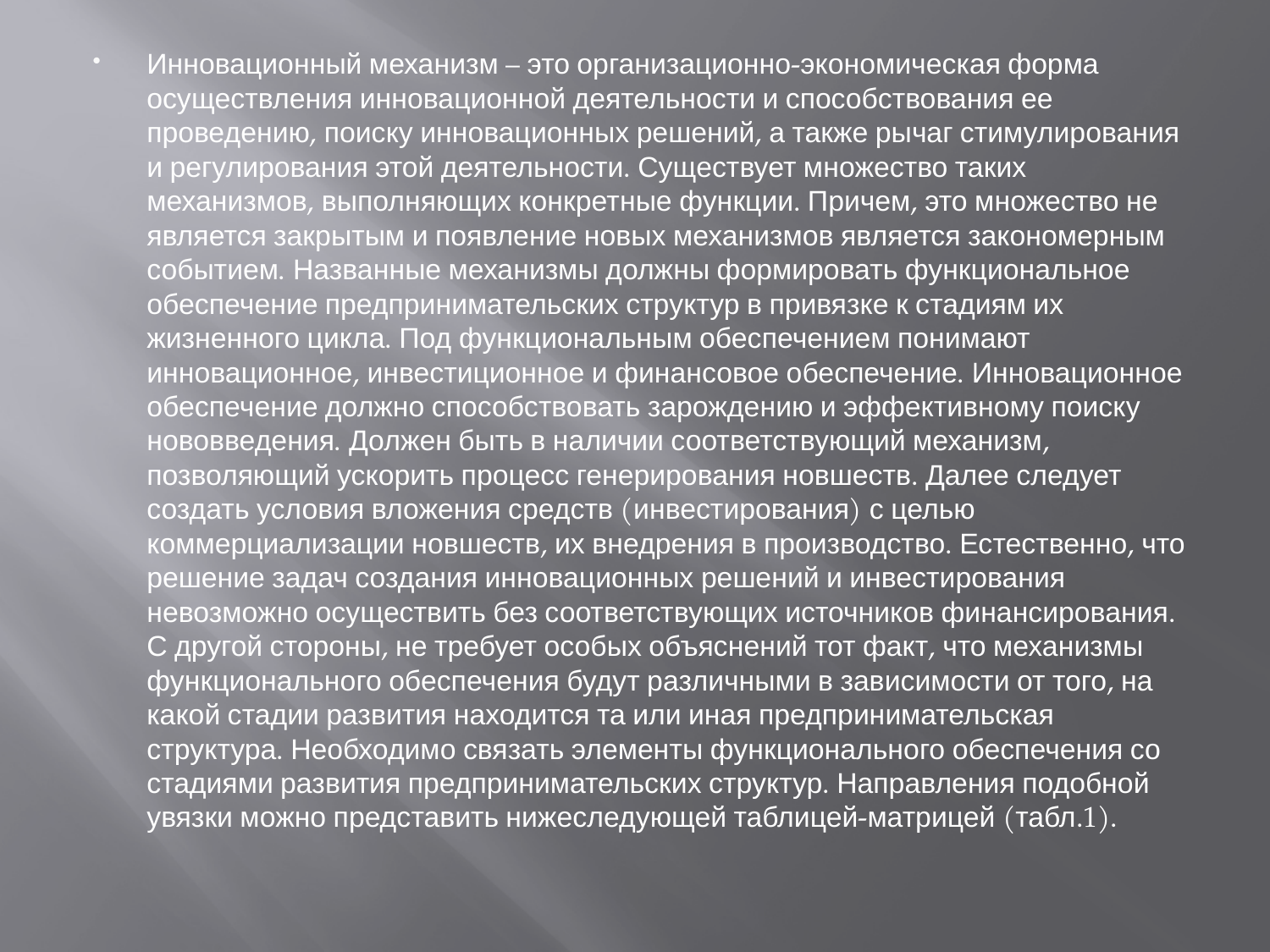

#
Инновационный механизм – это организационно-экономическая форма осуществления инновационной деятельности и способствования ее проведению, поиску инновационных решений, а также рычаг стимулирования и регулирования этой деятельности. Существует множество таких механизмов, выполняющих конкретные функции. Причем, это множество не является закрытым и появление новых механизмов является закономерным событием. Названные механизмы должны формировать функциональное обеспечение предпринимательских структур в привязке к стадиям их жизненного цикла. Под функциональным обеспечением понимают инновационное, инвестиционное и финансовое обеспечение. Инновационное обеспечение должно способствовать зарождению и эффективному поиску нововведения. Должен быть в наличии соответствующий механизм, позволяющий ускорить процесс генерирования новшеств. Далее следует создать условия вложения средств (инвестирования) с целью коммерциализации новшеств, их внедрения в производство. Естественно, что решение задач создания инновационных решений и инвестирования невозможно осуществить без соответствующих источников финансирования. С другой стороны, не требует особых объяснений тот факт, что механизмы функционального обеспечения будут различными в зависимости от того, на какой стадии развития находится та или иная предпринимательская структура. Необходимо связать элементы функционального обеспечения со стадиями развития предпринимательских структур. Направления подобной увязки можно представить нижеследующей таблицей-матрицей (табл.1).